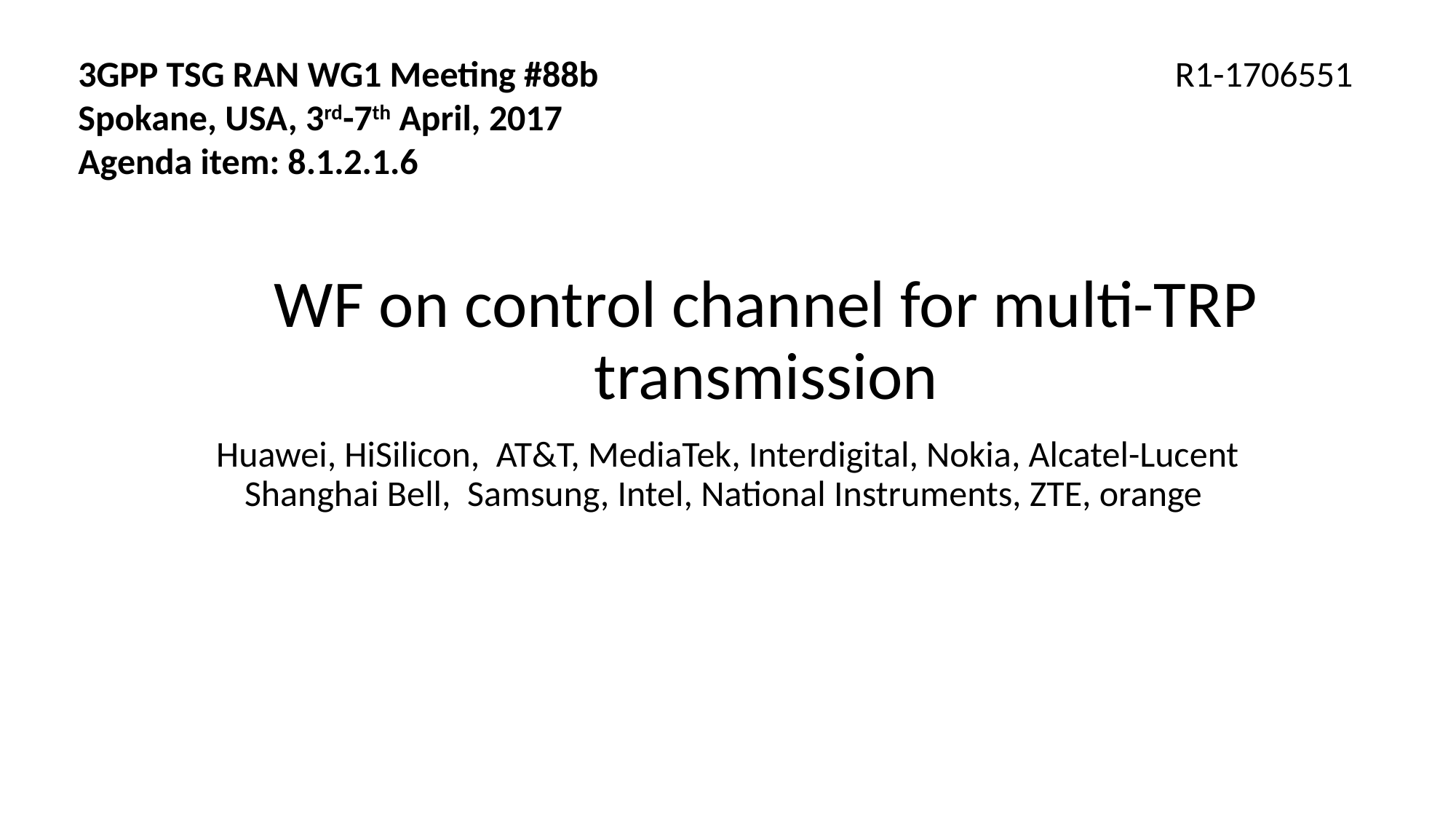

3GPP TSG RAN WG1 Meeting #88b 					              R1-1706551
Spokane, USA, 3rd-7th April, 2017
Agenda item: 8.1.2.1.6
# WF on control channel for multi-TRP transmission
Huawei, HiSilicon,  AT&T, MediaTek, Interdigital, Nokia, Alcatel-Lucent Shanghai Bell,  Samsung, Intel, National Instruments, ZTE, orange